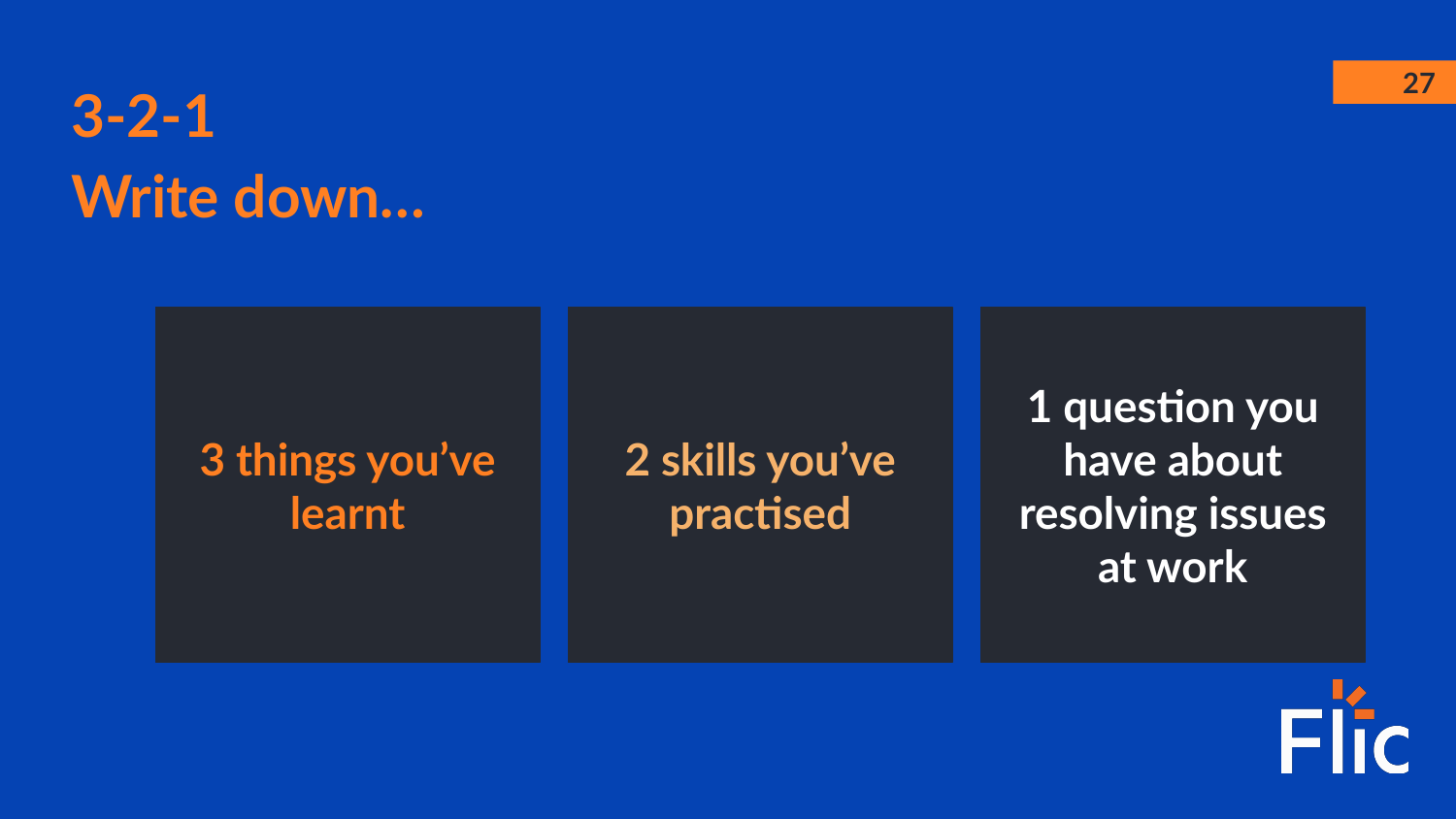

27
3-2-1
Write down…
3 things you’ve learnt
2 skills you’ve practised
1 question you have about resolving issues at work